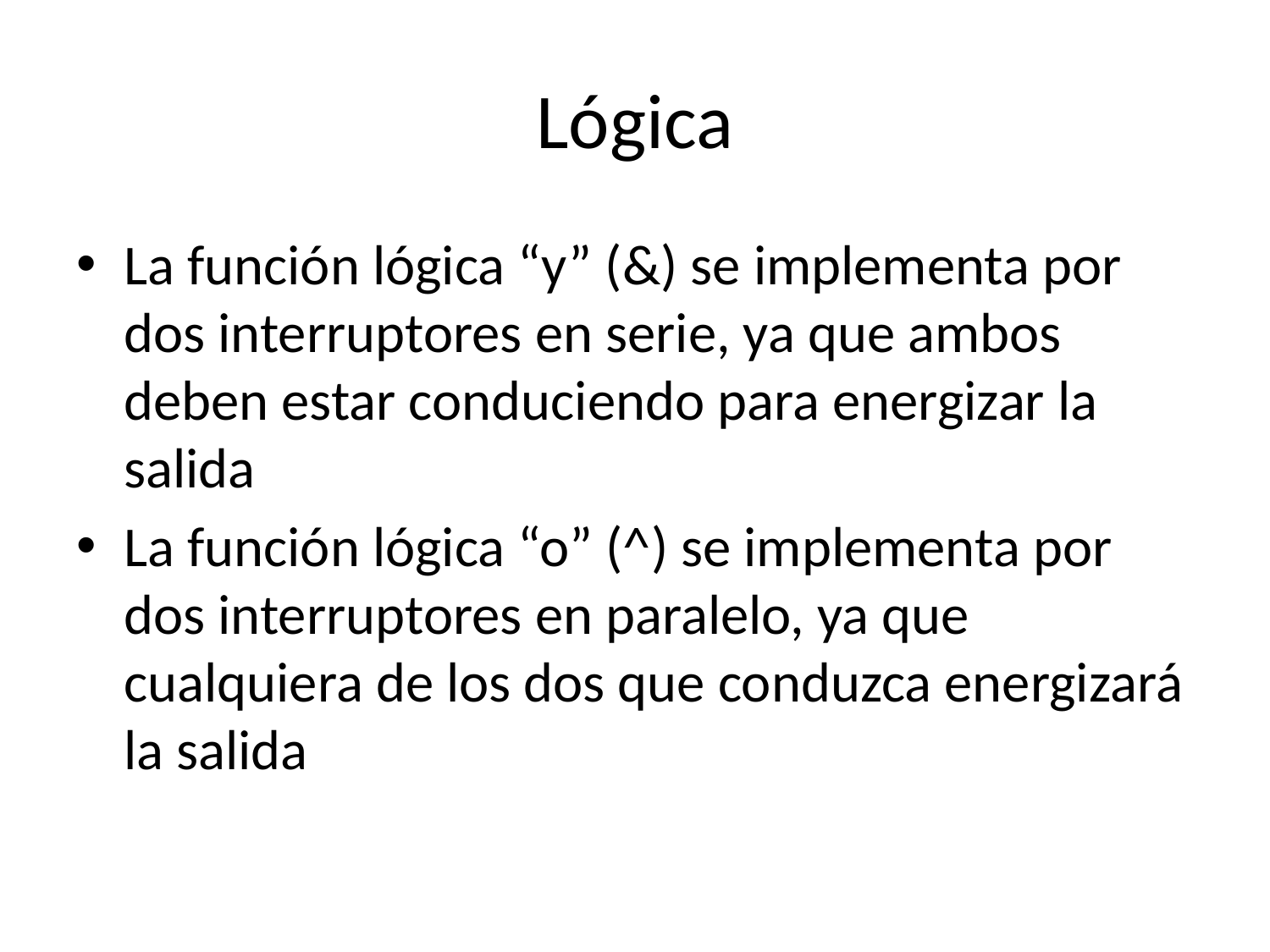

# Lógica
La función lógica “y” (&) se implementa por dos interruptores en serie, ya que ambos deben estar conduciendo para energizar la salida
La función lógica “o” (^) se implementa por dos interruptores en paralelo, ya que cualquiera de los dos que conduzca energizará la salida